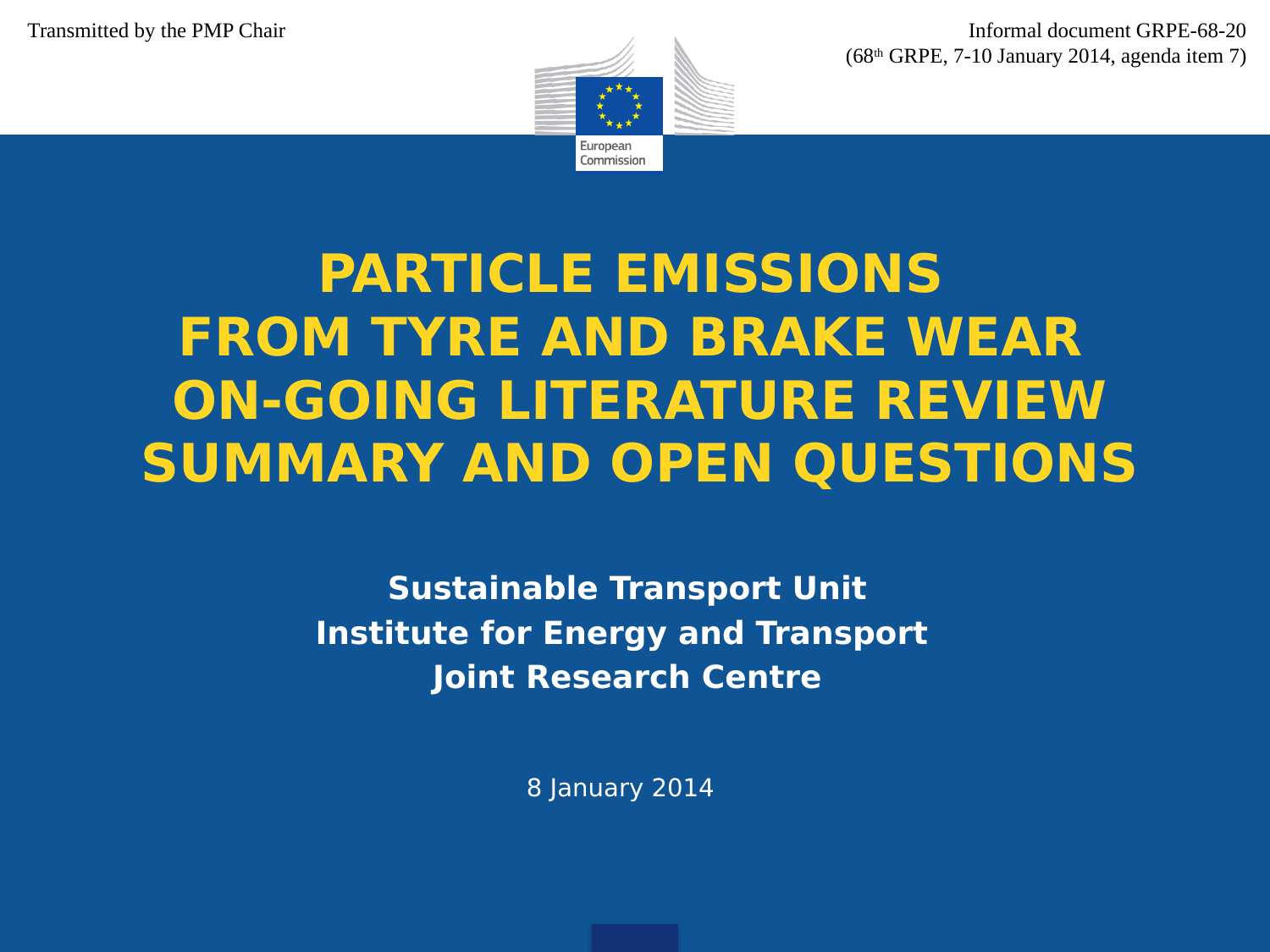

Transmitted by the PMP Chair
Informal document GRPE-68-20
(68th GRPE, 7-10 January 2014, agenda item 7)

# Particle emissions from Tyre and brake wear on-going literature review Summary and Open questions

Sustainable Transport Unit
Institute for Energy and Transport
Joint Research Centre

8 January 2014